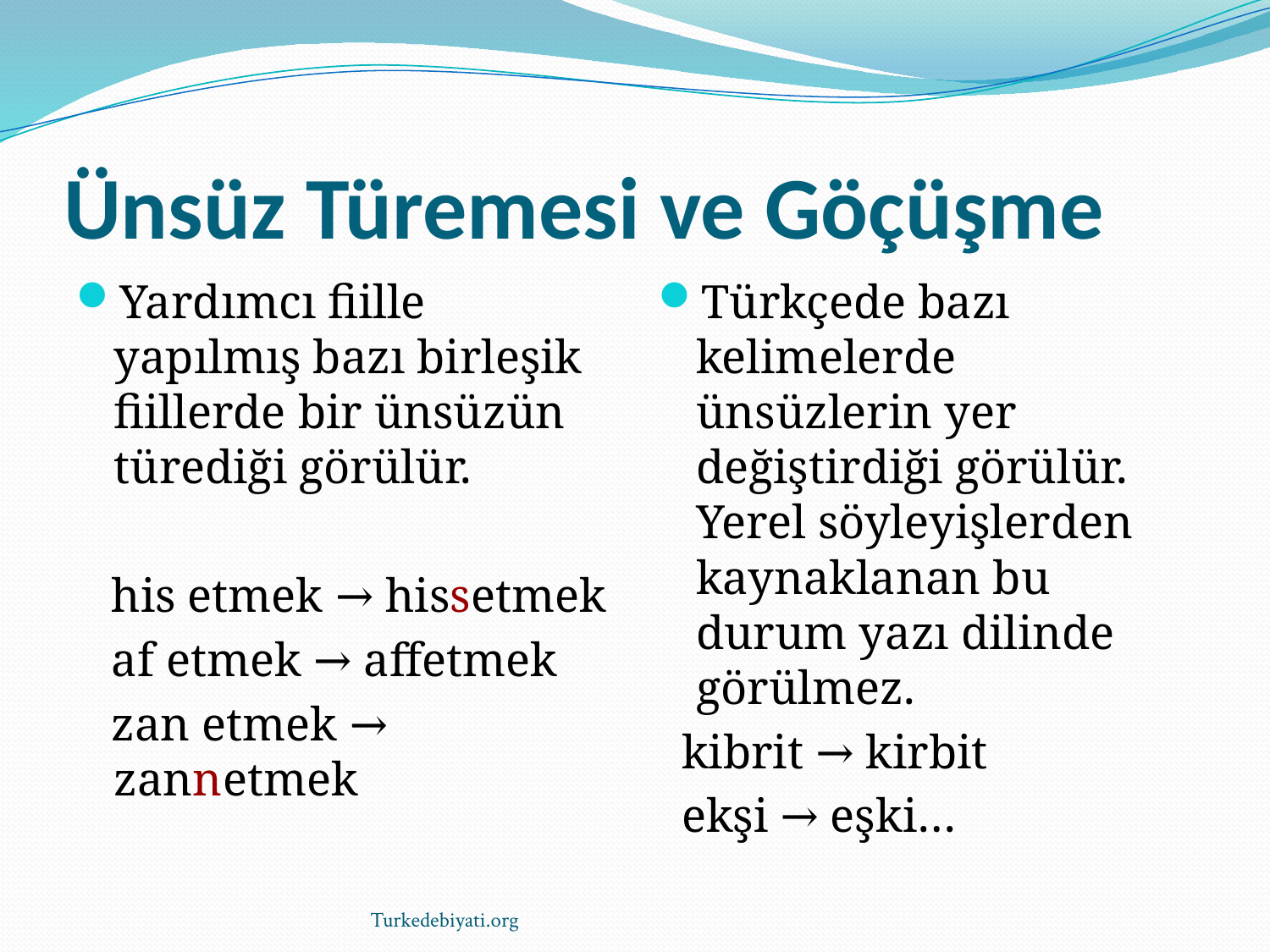

# Ünsüz Türemesi ve Göçüşme
Yardımcı fiille yapılmış bazı birleşik fiillerde bir ünsüzün türediği görülür.

   his etmek → hissetmek
   af etmek → affetmek
   zan etmek → zannetmek
Türkçede bazı kelimelerde ünsüzlerin yer değiştirdiği görülür. Yerel söyleyişlerden kaynaklanan bu durum yazı dilinde görülmez.
  kibrit → kirbit
  ekşi → eşki…

Turkedebiyati.org